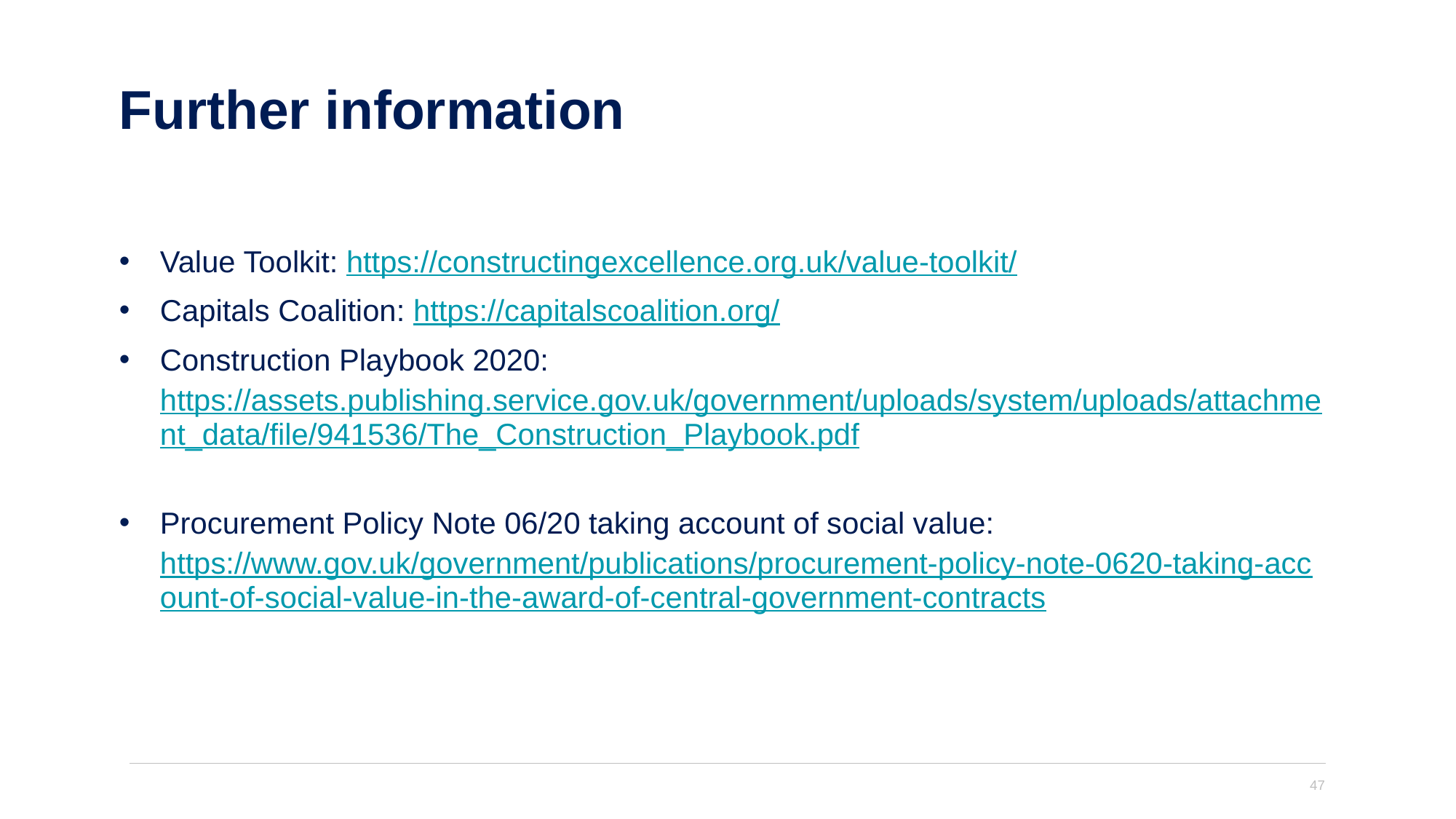

# Further information
Value Toolkit: https://constructingexcellence.org.uk/value-toolkit/
Capitals Coalition: https://capitalscoalition.org/
Construction Playbook 2020: https://assets.publishing.service.gov.uk/government/uploads/system/uploads/attachment_data/file/941536/The_Construction_Playbook.pdf
Procurement Policy Note 06/20 taking account of social value: https://www.gov.uk/government/publications/procurement-policy-note-0620-taking-account-of-social-value-in-the-award-of-central-government-contracts
47